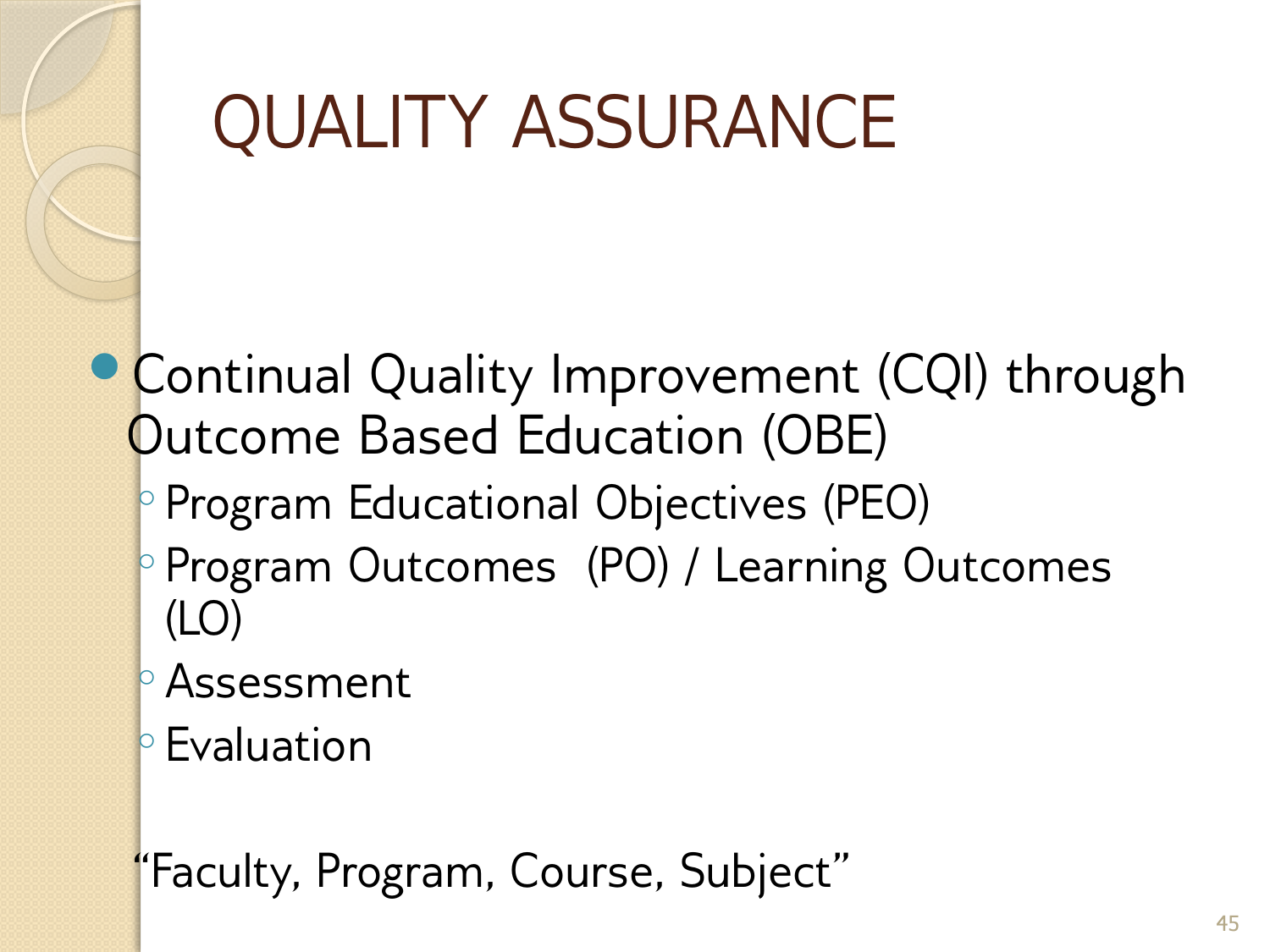

# QUALITY ASSURANCE
Continual Quality Improvement (CQI) through Outcome Based Education (OBE)
Program Educational Objectives (PEO)
Program Outcomes  (PO) / Learning Outcomes (LO)
Assessment
Evaluation

“Faculty, Program, Course, Subject”
45